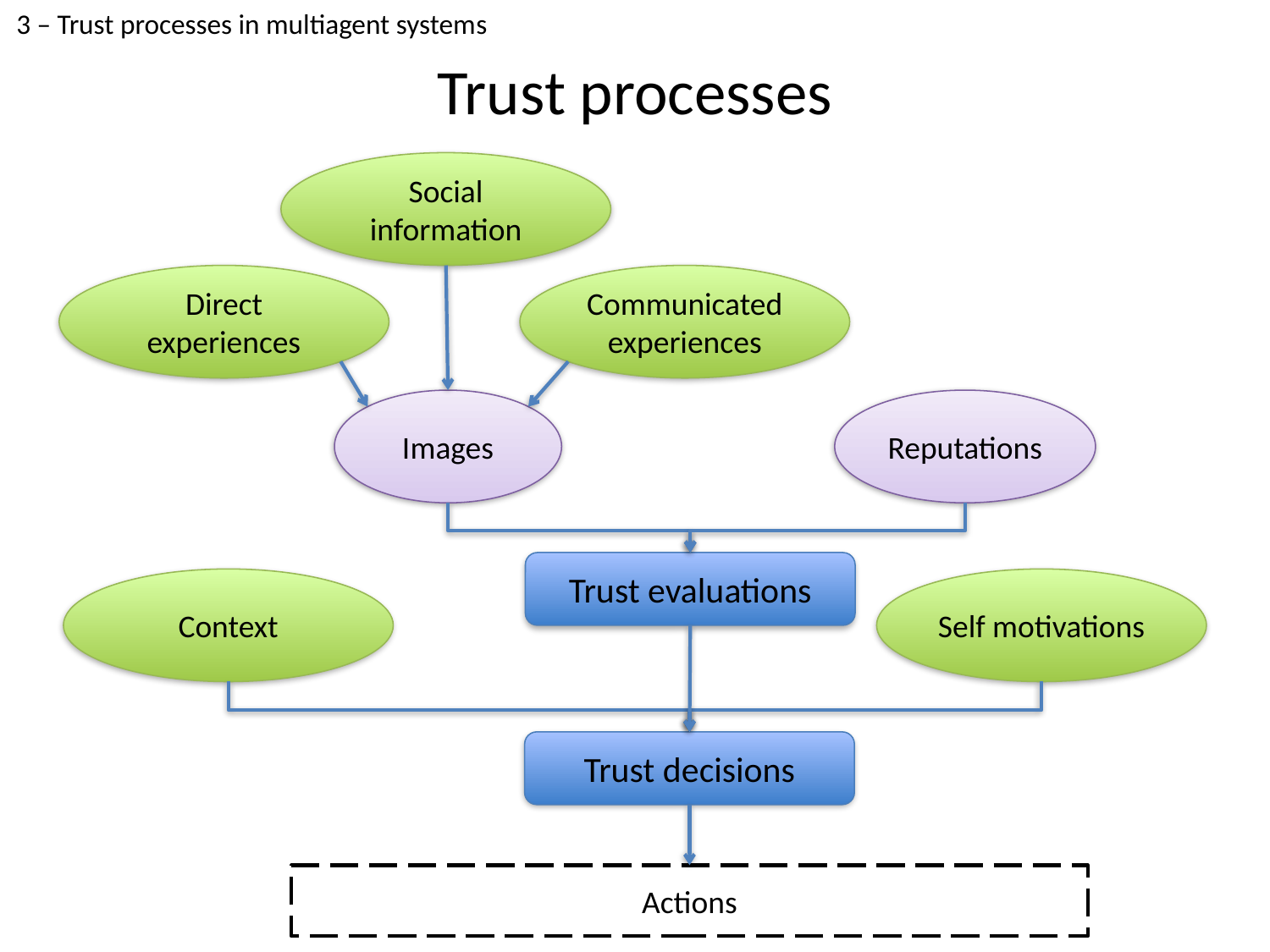

3 – Trust processes in multiagent systems
# Trust processes
Social information
Direct experiences
Communicated
experiences
Images
Reputations
Trust evaluations
Context
Self motivations
Trust decisions
Actions